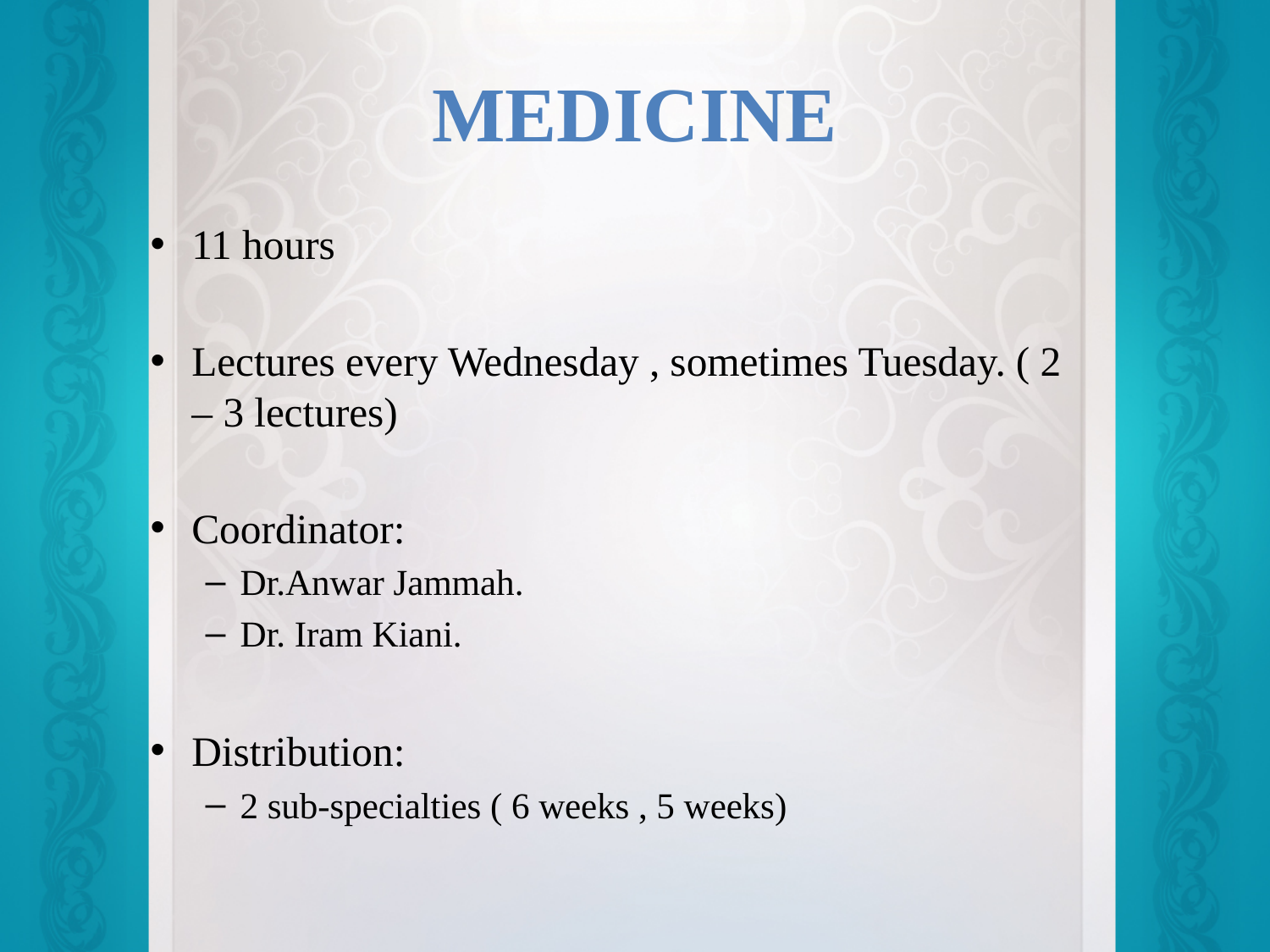

# Medicine
11 hours

Lectures every Wednesday , sometimes Tuesday. ( 2 – 3 lectures)

Coordinator:
Dr.Anwar Jammah.
Dr. Iram Kiani.

Distribution:
2 sub-specialties ( 6 weeks , 5 weeks)